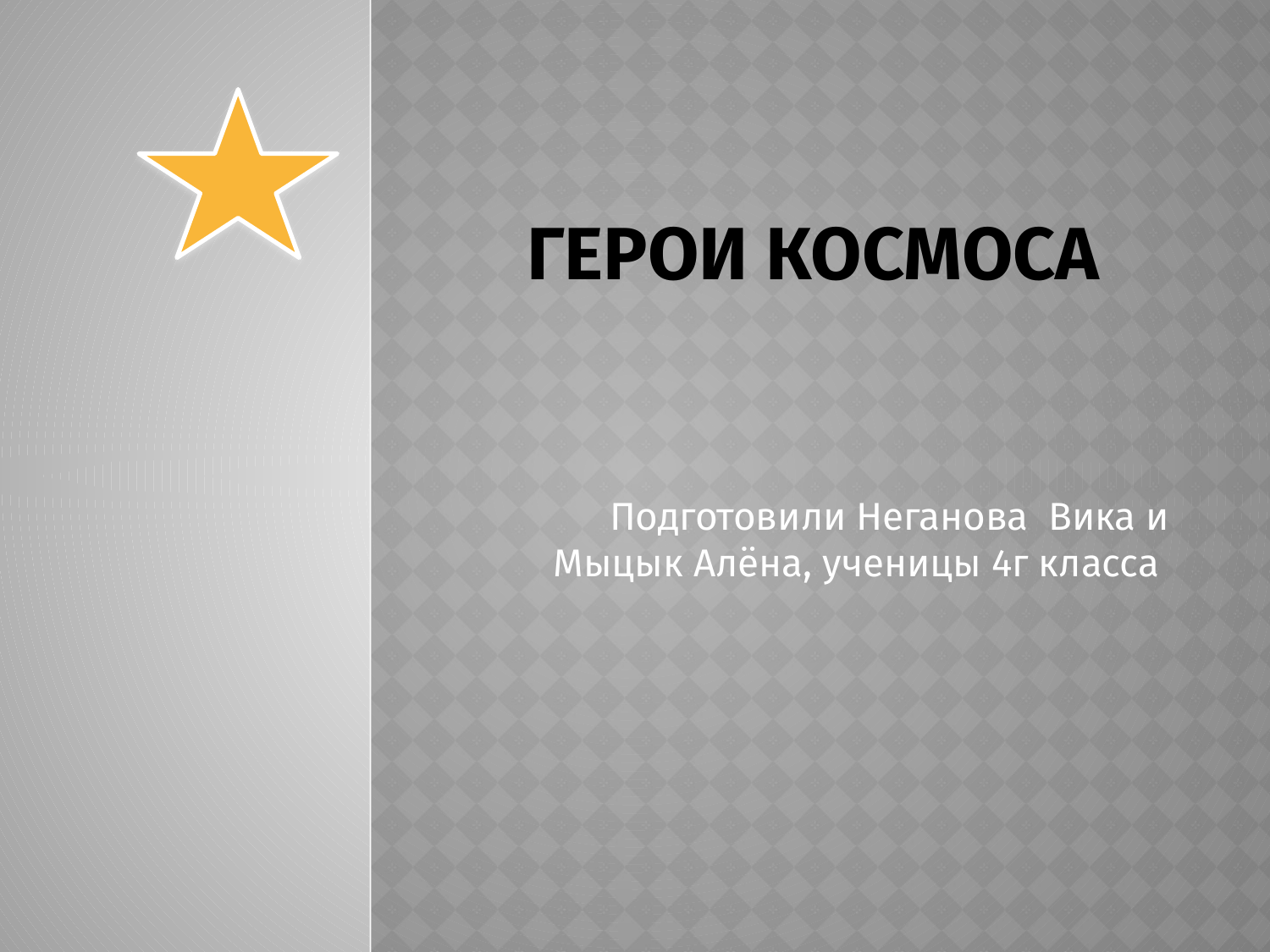

# Герои космоса

Подготовили Неганова  Вика и Мыцык Алёна, ученицы 4г класса